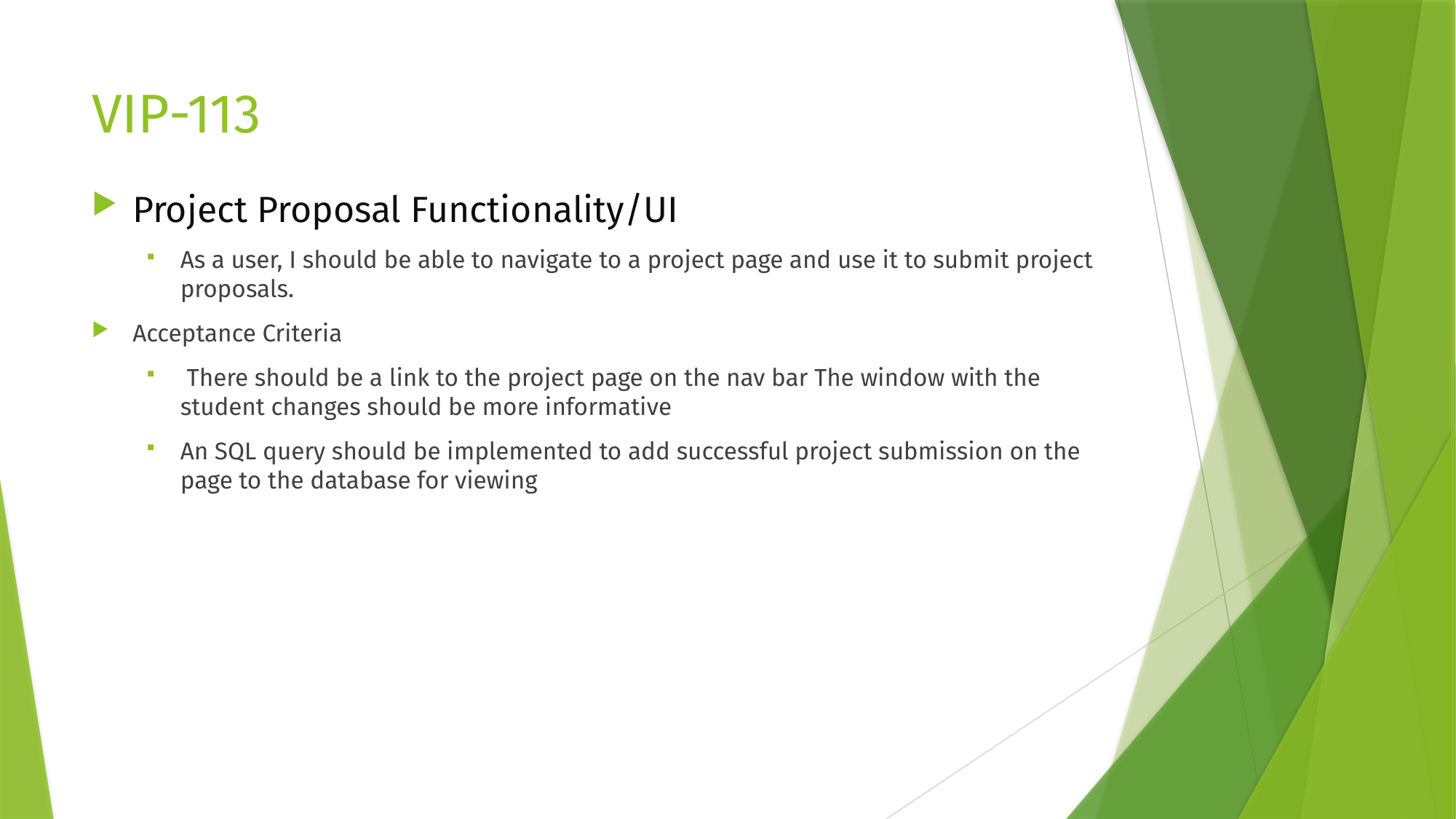

# VIP-113
Project Proposal Functionality/UI
As a user, I should be able to navigate to a project page and use it to submit project proposals.
Acceptance Criteria
 There should be a link to the project page on the nav bar The window with the student changes should be more informative
An SQL query should be implemented to add successful project submission on the page to the database for viewing